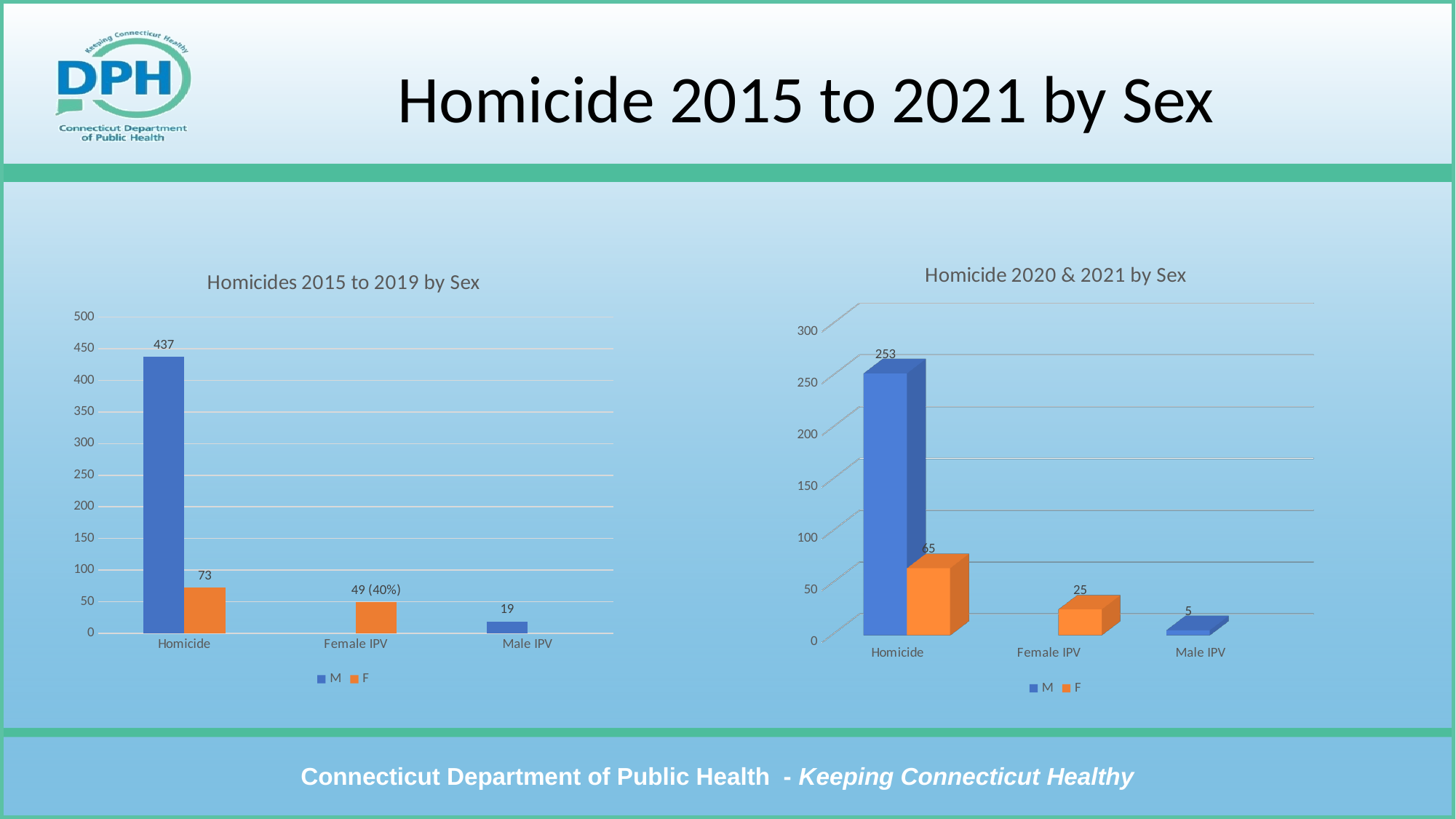

# Homicide 2015 to 2021 by Sex

[unsupported chart]

### Chart: Homicides 2015 to 2019 by Sex

| Category | M | F |
|---|---|---|
| Homicide | 437.0 | 73.0 |
| Female IPV | None | 49.0 |
| Male IPV | 19.0 | None |